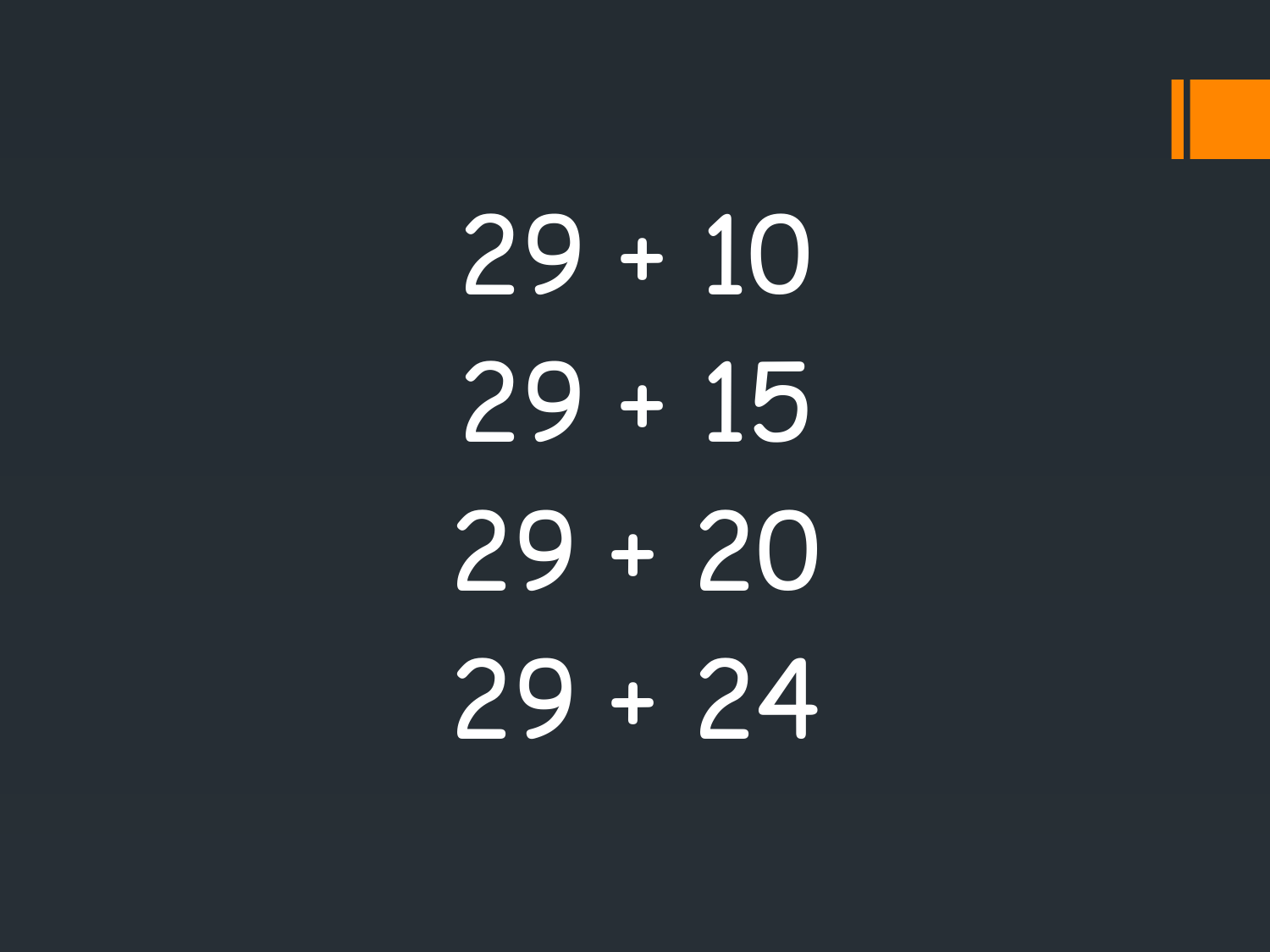

29 + 10
29 + 15
29 + 20
29 + 24